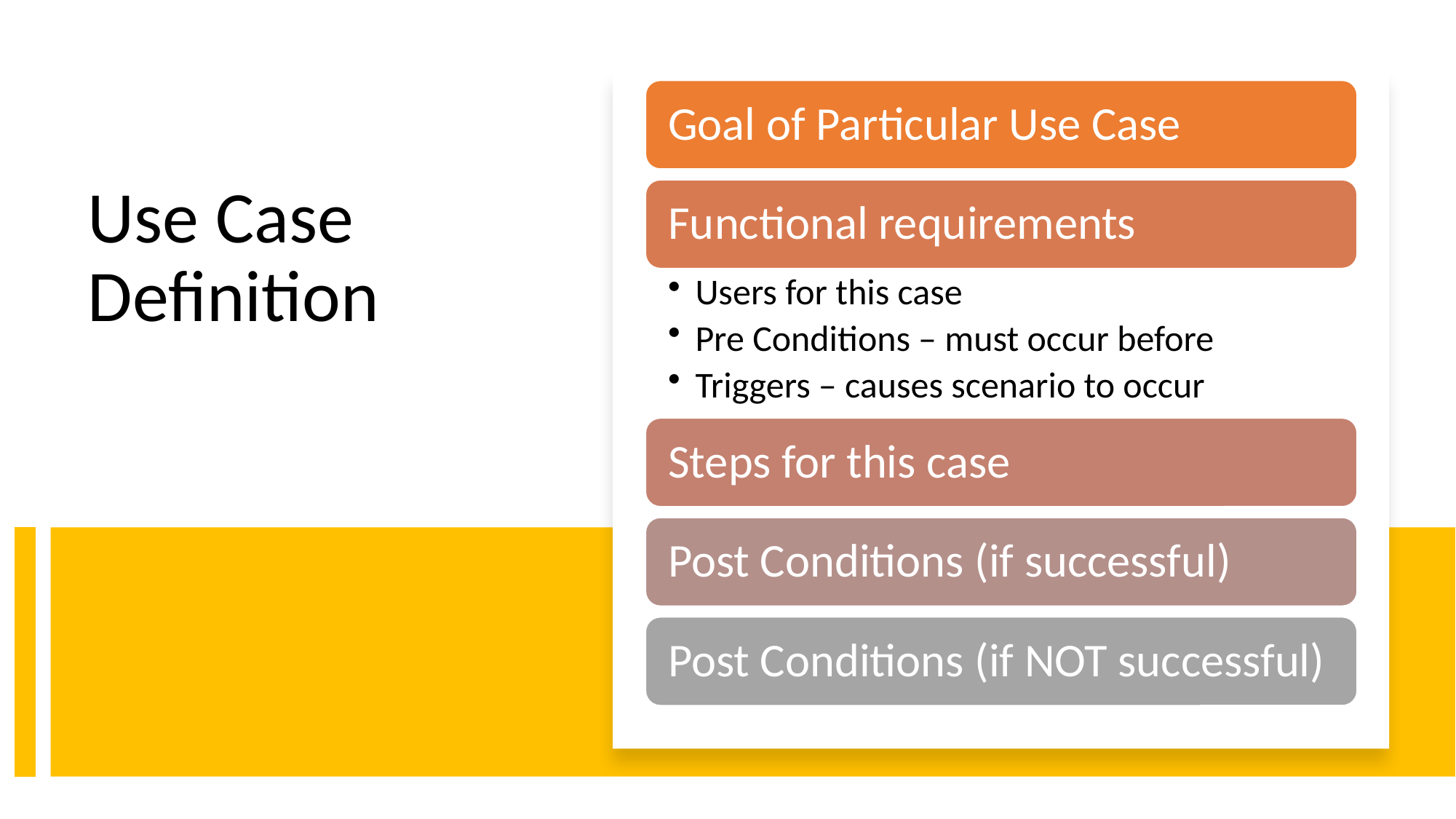

Goal of Particular Use Case
Functional requirements
Users for this case
Pre Conditions – must occur before
Triggers – causes scenario to occur
Steps for this case
Post Conditions (if successful)
Post Conditions (if NOT successful)
# Use Case Definition